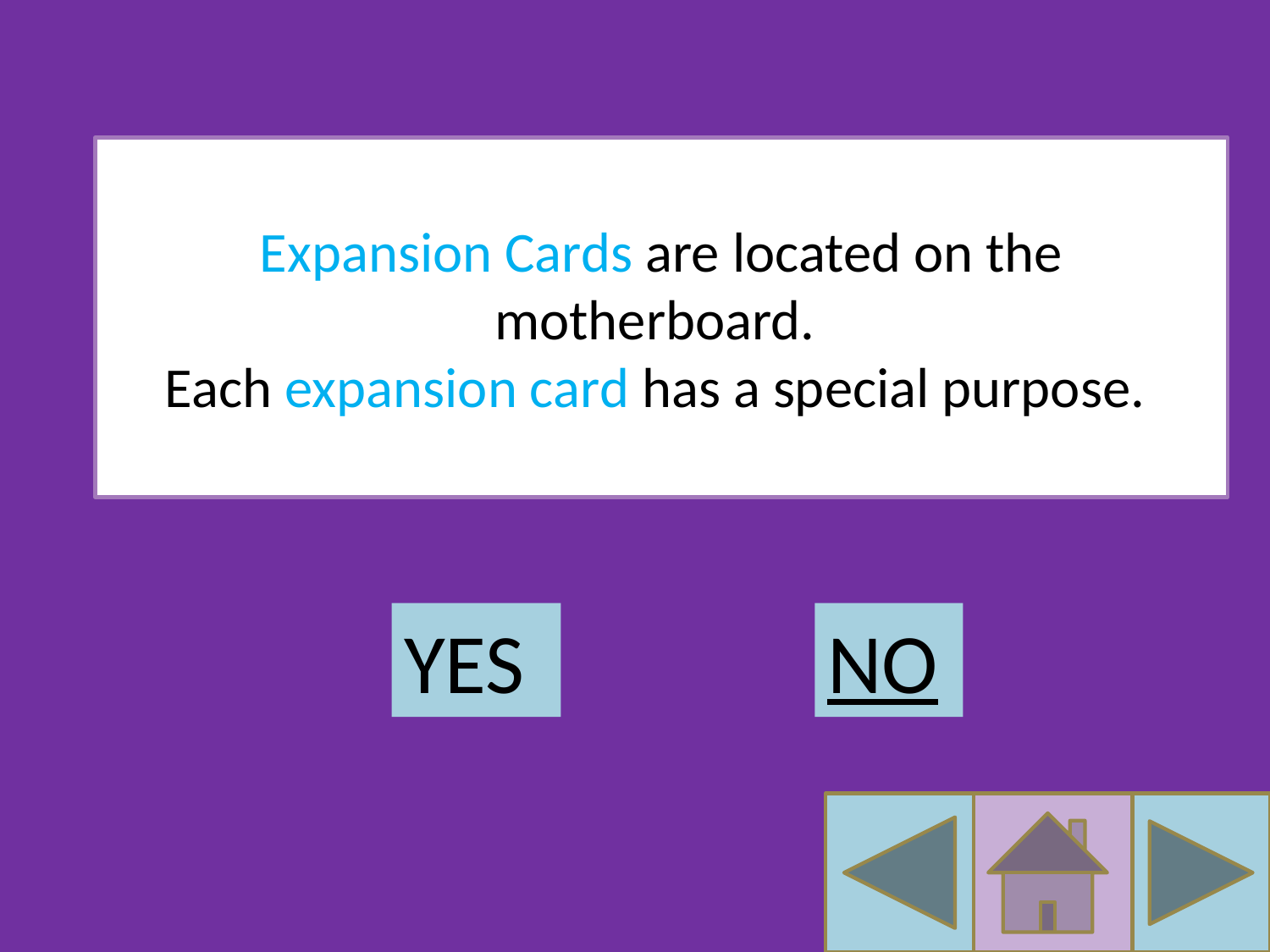

Expansion Cards are located on the motherboard.
Each expansion card has a special purpose.
YES
NO